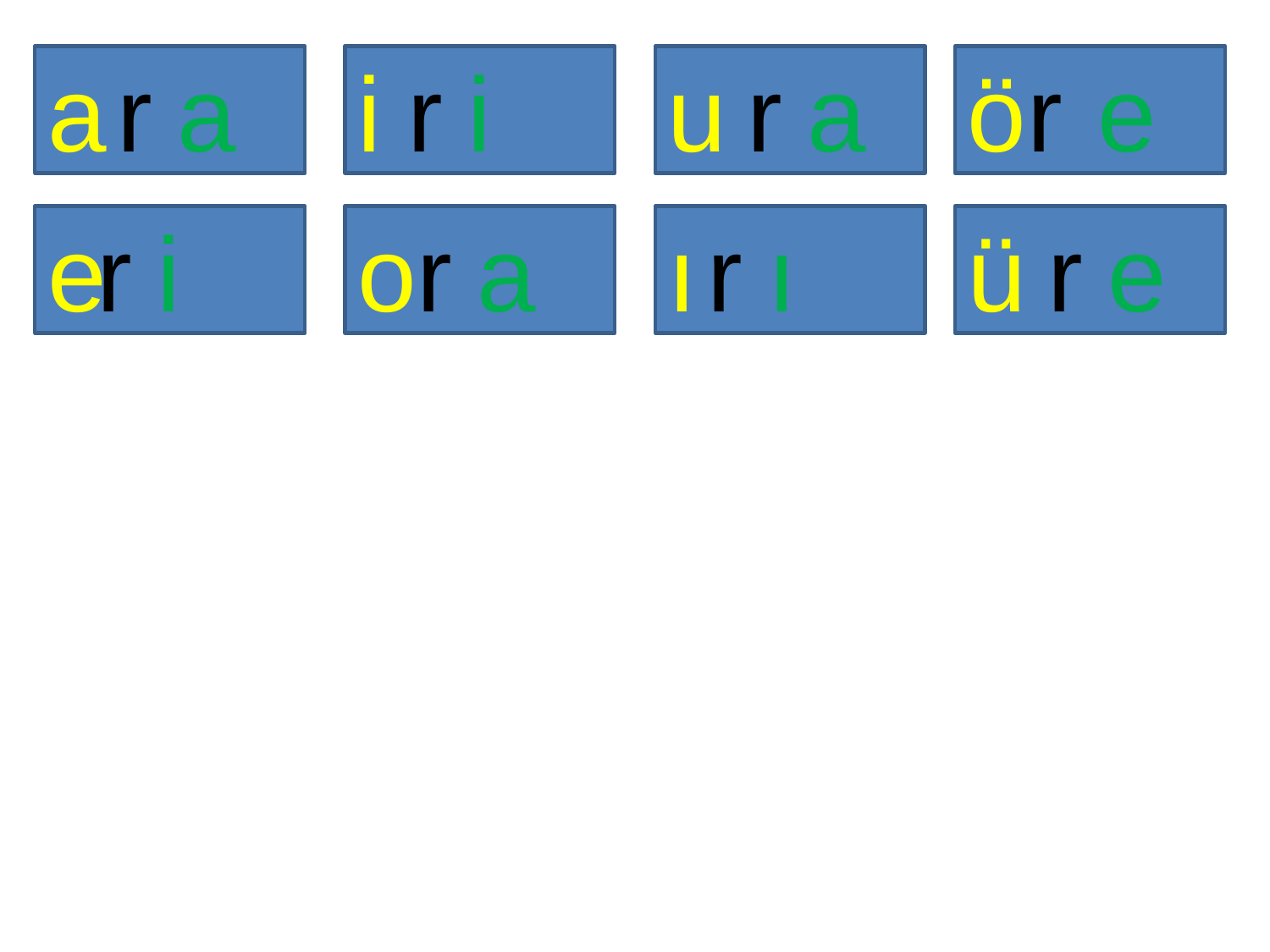

a
r
a
i
r
i
u
r
a
ö
r
e
e
r
i
o
r
a
ı
r
ı
ü
r
e